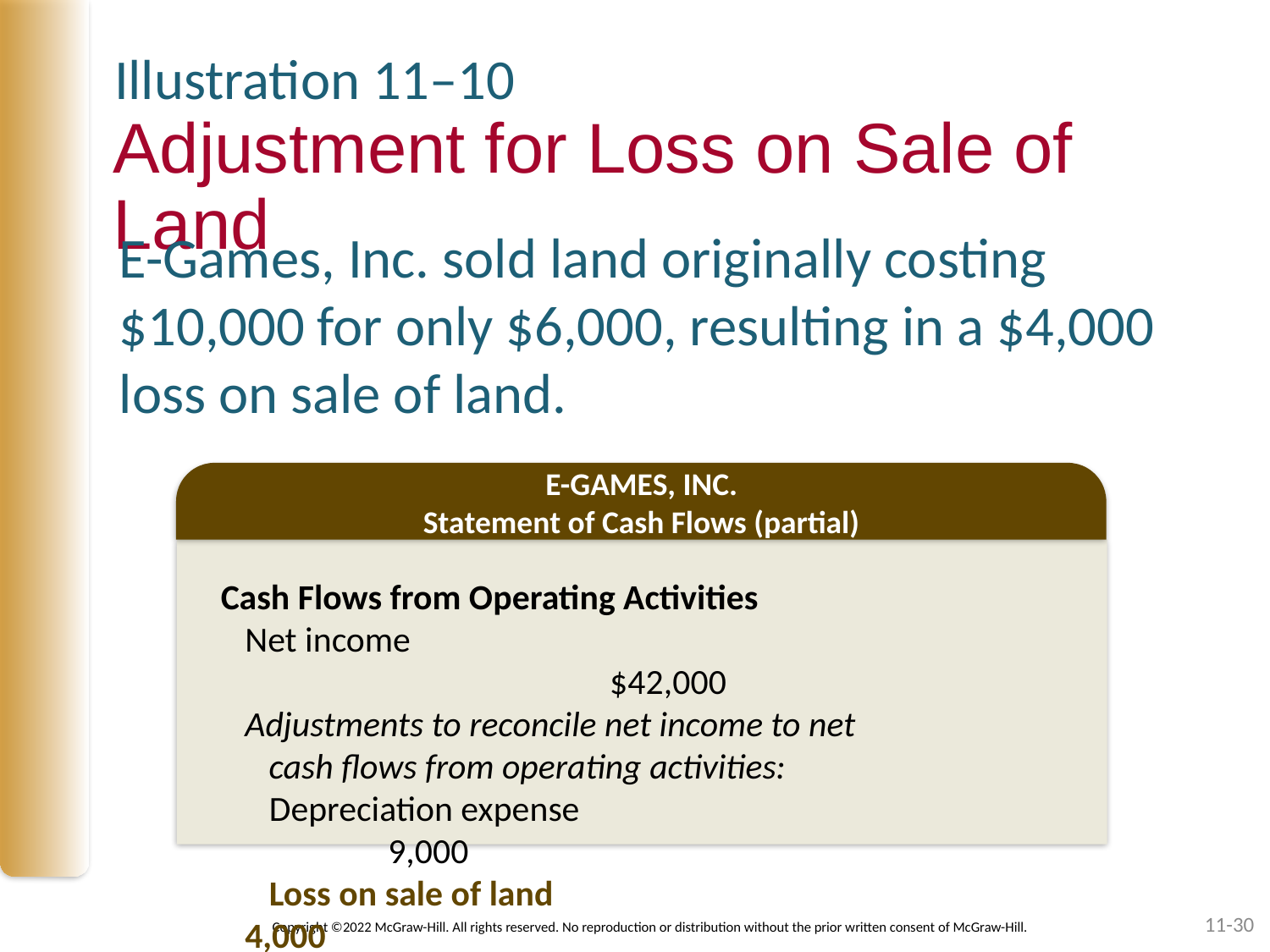

Illustration 11–10
# Adjustment for Loss on Sale of Land
E-Games, Inc. sold land originally costing $10,000 for only $6,000, resulting in a $4,000 loss on sale of land.
E-GAMES, INC.
Statement of Cash Flows (partial)

Cash Flows from Operating Activities
   Net income								 $42,000
   Adjustments to reconcile net income to net
      cash flows from operating activities:
      Depreciation expense					     9,000
      Loss on sale of land				             4,000
11-30
Copyright ©2022 McGraw-Hill. All rights reserved. No reproduction or distribution without the prior written consent of McGraw-Hill.